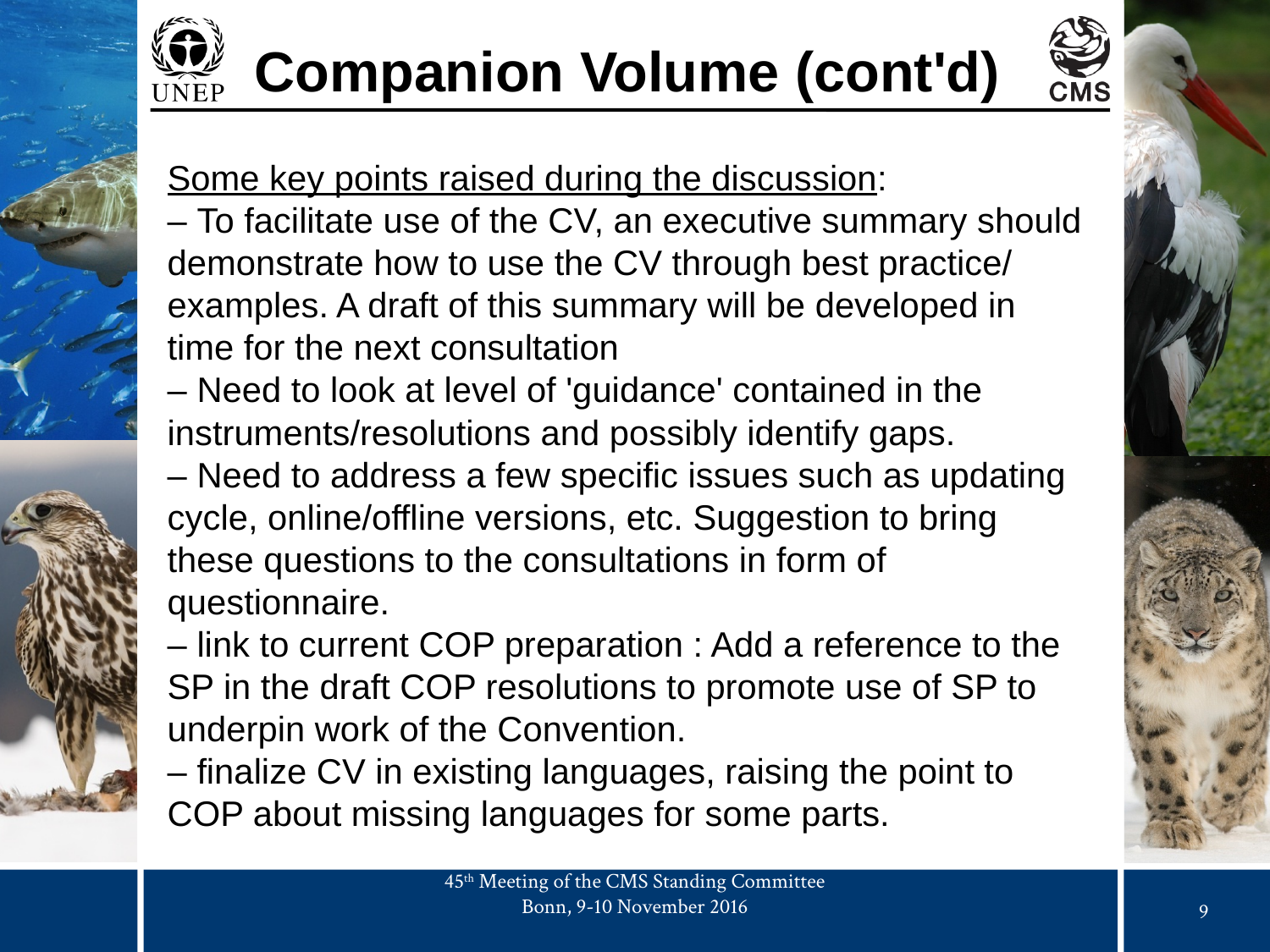

Companion Volume (cont'd)

Some key points raised during the discussion:
– To facilitate use of the CV, an executive summary should demonstrate how to use the CV through best practice/ examples. A draft of this summary will be developed in time for the next consultation
– Need to look at level of 'guidance' contained in the instruments/resolutions and possibly identify gaps.
– Need to address a few specific issues such as updating cycle, online/offline versions, etc. Suggestion to bring these questions to the consultations in form of questionnaire.
– link to current COP preparation : Add a reference to the SP in the draft COP resolutions to promote use of SP to underpin work of the Convention.
– finalize CV in existing languages, raising the point to COP about missing languages for some parts.